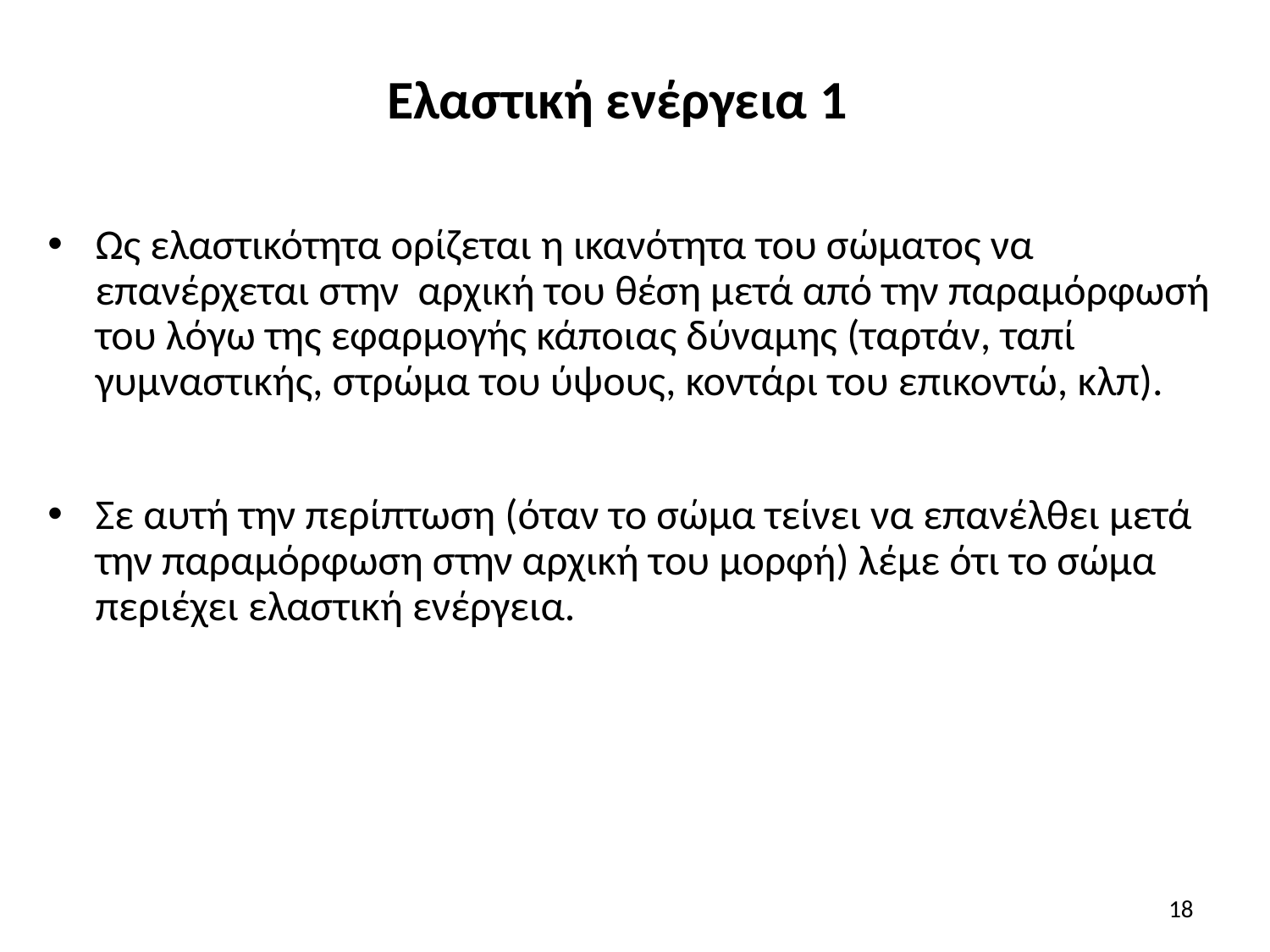

# Ελαστική ενέργεια 1
Ως ελαστικότητα ορίζεται η ικανότητα του σώματος να επανέρχεται στην  αρχική του θέση μετά από την παραμόρφωσή του λόγω της εφαρμογής κάποιας δύναμης (ταρτάν, ταπί γυμναστικής, στρώμα του ύψους, κοντάρι του επικοντώ, κλπ).

Σε αυτή την περίπτωση (όταν το σώμα τείνει να επανέλθει μετά την παραμόρφωση στην αρχική του μορφή) λέμε ότι το σώμα περιέχει ελαστική ενέργεια.
18